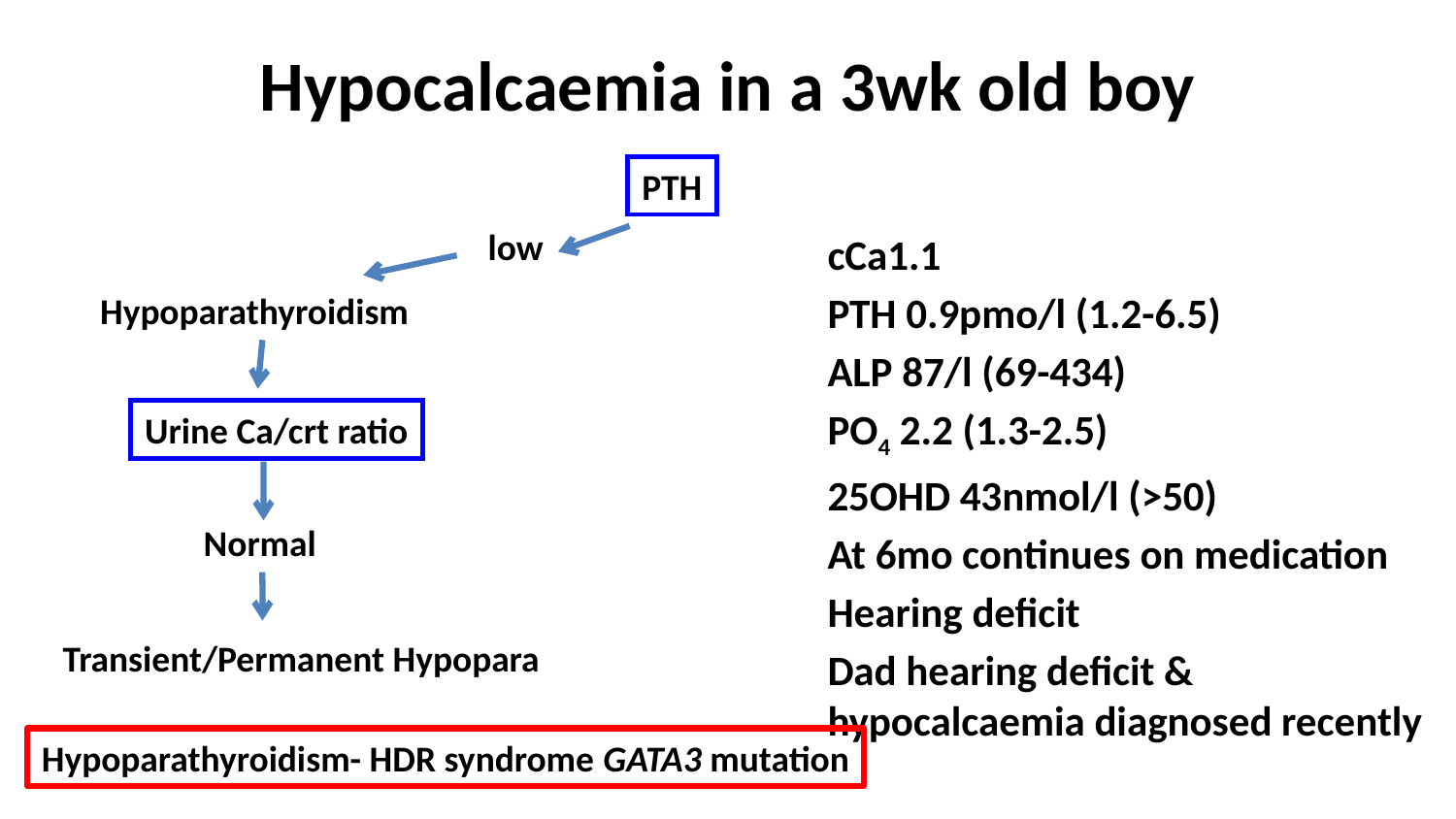

Hypocalcaemia in a 3wk old boy
PTH
low
cCa1.1
PTH 0.9pmo/l (1.2-6.5)
ALP 87/l (69-434)
PO4 2.2 (1.3-2.5)
25OHD 43nmol/l (>50)
At 6mo continues on medication
Hearing deficit
Dad hearing deficit & hypocalcaemia diagnosed recently

Hypoparathyroidism

Urine Ca/crt ratio

Normal

Transient/Permanent Hypopara
Hypoparathyroidism- HDR syndrome GATA3 mutation